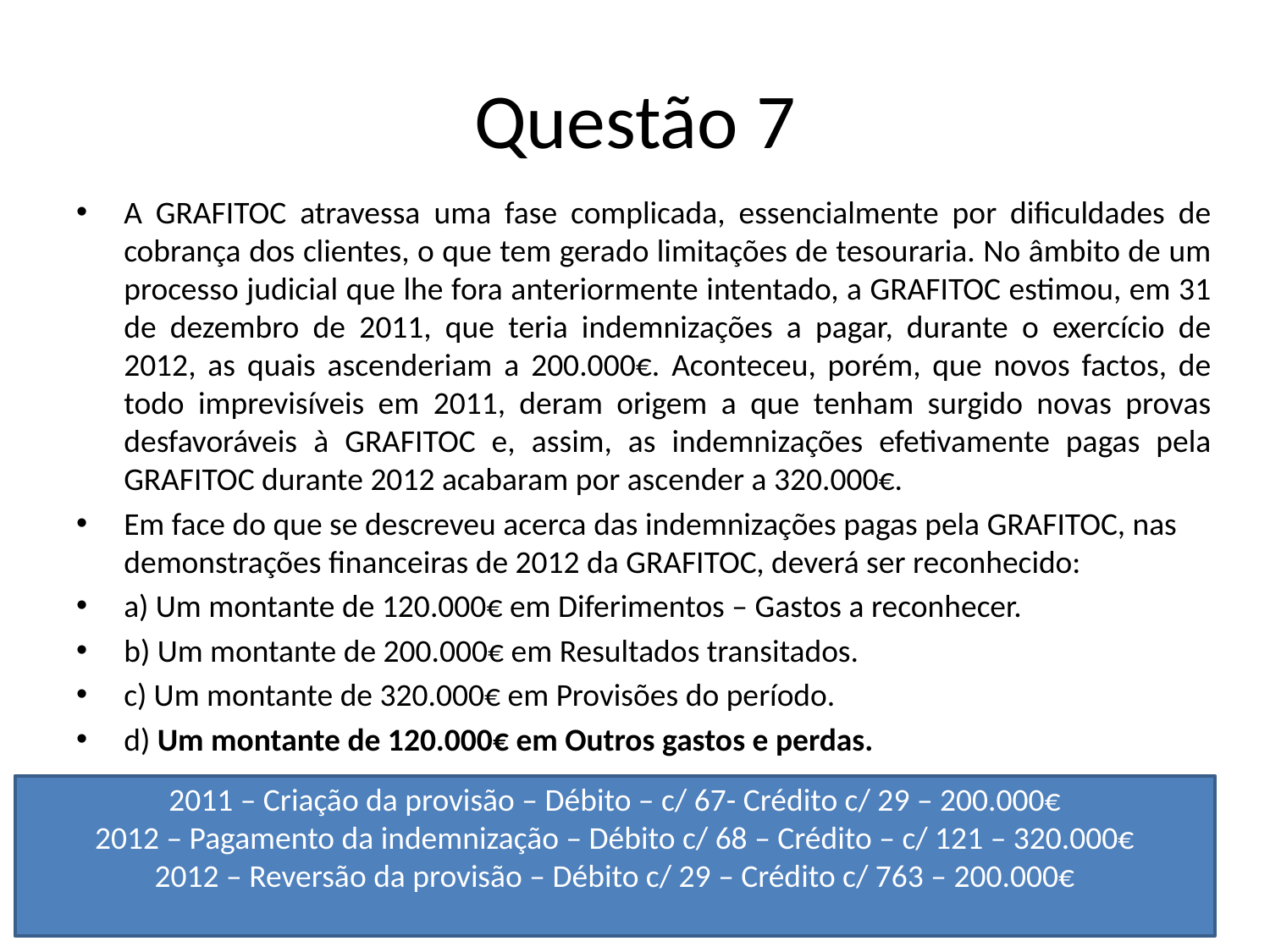

# Questão 7
A GRAFITOC atravessa uma fase complicada, essencialmente por dificuldades de cobrança dos clientes, o que tem gerado limitações de tesouraria. No âmbito de um processo judicial que lhe fora anteriormente intentado, a GRAFITOC estimou, em 31 de dezembro de 2011, que teria indemnizações a pagar, durante o exercício de 2012, as quais ascenderiam a 200.000€. Aconteceu, porém, que novos factos, de todo imprevisíveis em 2011, deram origem a que tenham surgido novas provas desfavoráveis à GRAFITOC e, assim, as indemnizações efetivamente pagas pela GRAFITOC durante 2012 acabaram por ascender a 320.000€.
Em face do que se descreveu acerca das indemnizações pagas pela GRAFITOC, nas demonstrações financeiras de 2012 da GRAFITOC, deverá ser reconhecido:
a) Um montante de 120.000€ em Diferimentos – Gastos a reconhecer.
b) Um montante de 200.000€ em Resultados transitados.
c) Um montante de 320.000€ em Provisões do período.
d) Um montante de 120.000€ em Outros gastos e perdas.

2011 – Criação da provisão – Débito – c/ 67- Crédito c/ 29 – 200.000€
2012 – Pagamento da indemnização – Débito c/ 68 – Crédito – c/ 121 – 320.000€
2012 – Reversão da provisão – Débito c/ 29 – Crédito c/ 763 – 200.000€